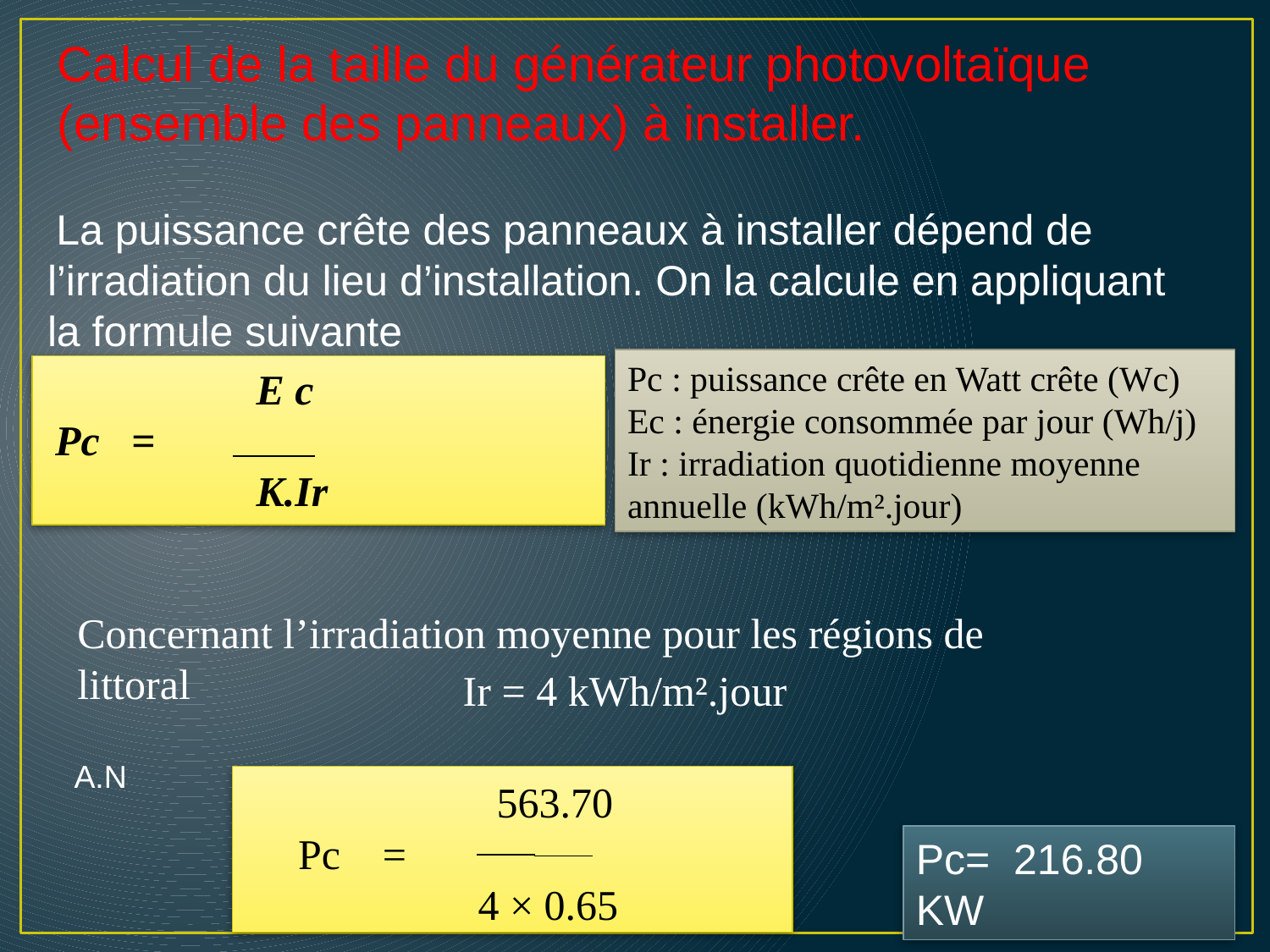

Calcul de la taille du générateur photovoltaïque (ensemble des panneaux) à installer.

 La puissance crête des panneaux à installer dépend de l’irradiation du lieu d’installation. On la calcule en appliquant la formule suivante
Pc : puissance crête en Watt crête (Wc)
Ec : énergie consommée par jour (Wh/j)
Ir : irradiation quotidienne moyenne annuelle (kWh/m².jour)
                    E c
 Pc   =
                    K.Ir
Concernant l’irradiation moyenne pour les régions de littoral
Ir = 4 kWh/m².jour
A.N
                      563.70
     Pc    =
                      4 × 0.65

Pc=  216.80 KW